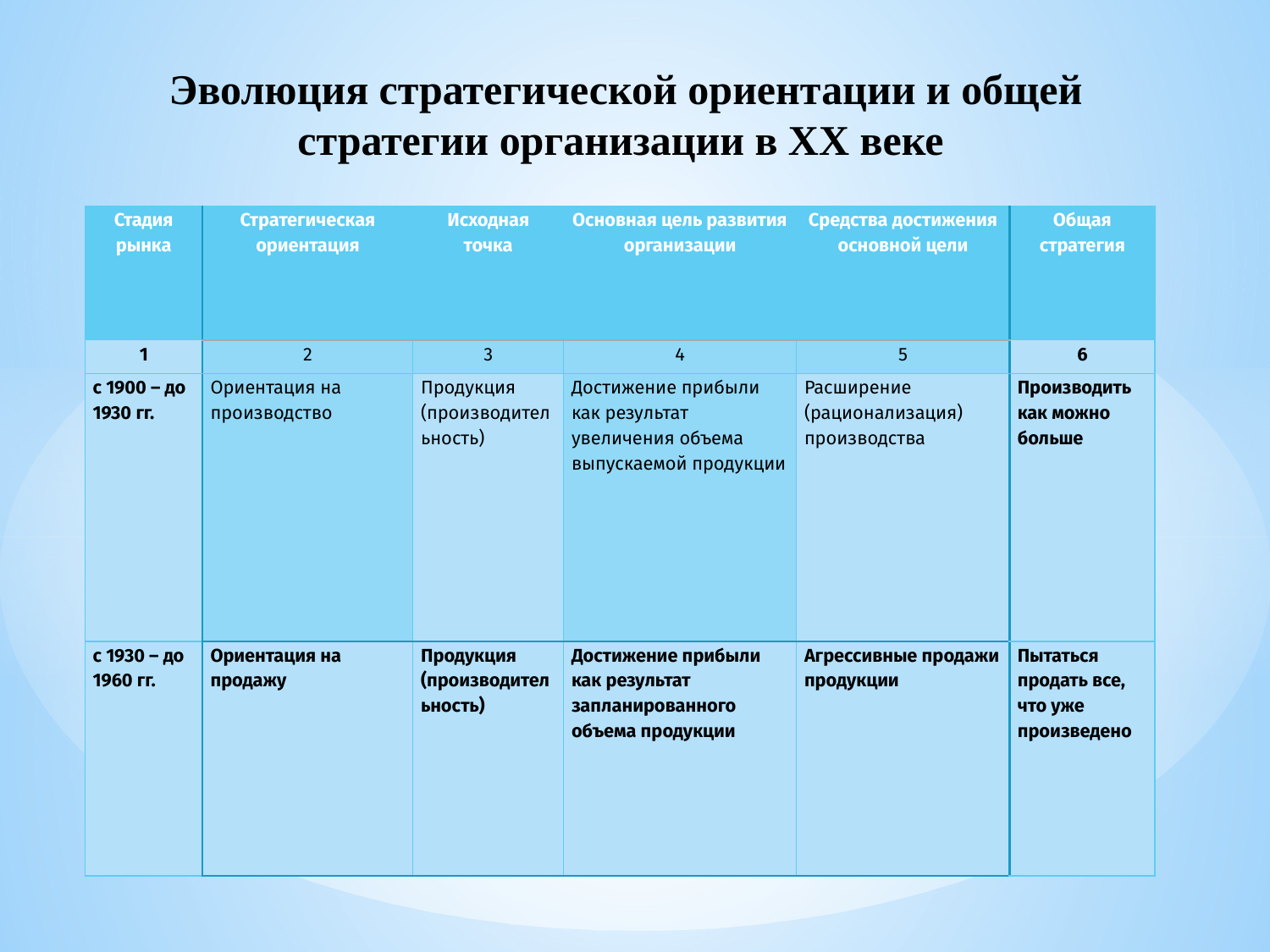

# Эволюция стратегической ориентации и общей стратегии организации в ХХ веке
| Стадия рынка | Стратегическая ориентация | Исходная точка | Основная цель развития организации | Средства достижения основной цели | Общая стратегия |
| --- | --- | --- | --- | --- | --- |
| 1 | 2 | 3 | 4 | 5 | 6 |
| с 1900 – до 1930 гг. | Ориентация на производство | Продукция (производительность) | Достижение прибыли как результат увеличения объема выпускаемой продукции | Расширение (рационализация) производства | Производить как можно больше |
| с 1930 – до 1960 гг. | Ориентация на продажу | Продукция (производительность) | Достижение прибыли как результат запланированного объема продукции | Агрессивные продажи продукции | Пытаться продать все, что уже произведено |